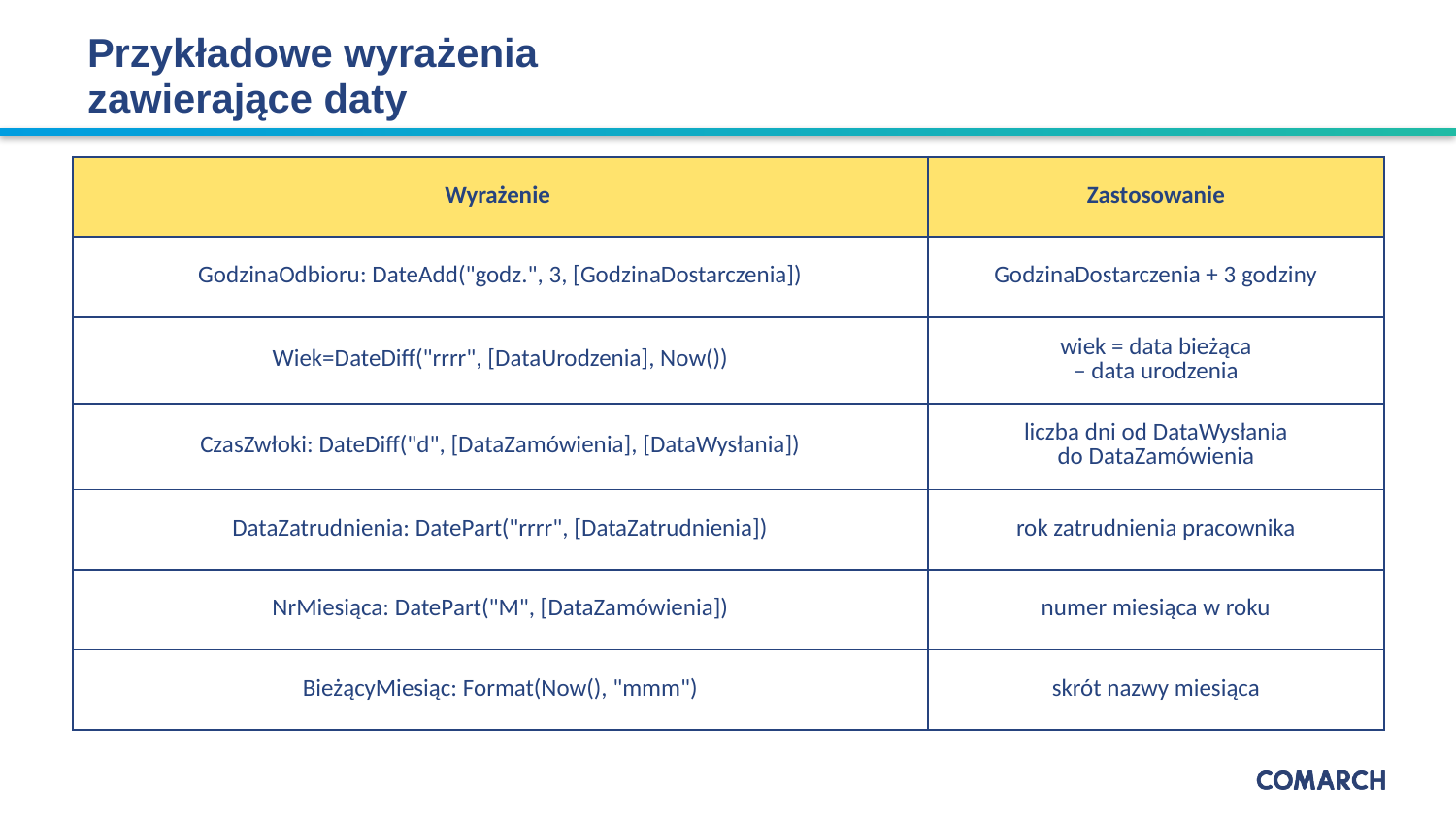

# Przykładowe wyrażenia zawierające daty
| Wyrażenie | Zastosowanie |
| --- | --- |
| GodzinaOdbioru: DateAdd("godz.", 3, [GodzinaDostarczenia]) | GodzinaDostarczenia + 3 godziny |
| Wiek=DateDiff("rrrr", [DataUrodzenia], Now()) | wiek = data bieżąca – data urodzenia |
| CzasZwłoki: DateDiff("d", [DataZamówienia], [DataWysłania]) | liczba dni od DataWysłania do DataZamówienia |
| DataZatrudnienia: DatePart("rrrr", [DataZatrudnienia]) | rok zatrudnienia pracownika |
| NrMiesiąca: DatePart("M", [DataZamówienia]) | numer miesiąca w roku |
| BieżącyMiesiąc: Format(Now(), "mmm") | skrót nazwy miesiąca |